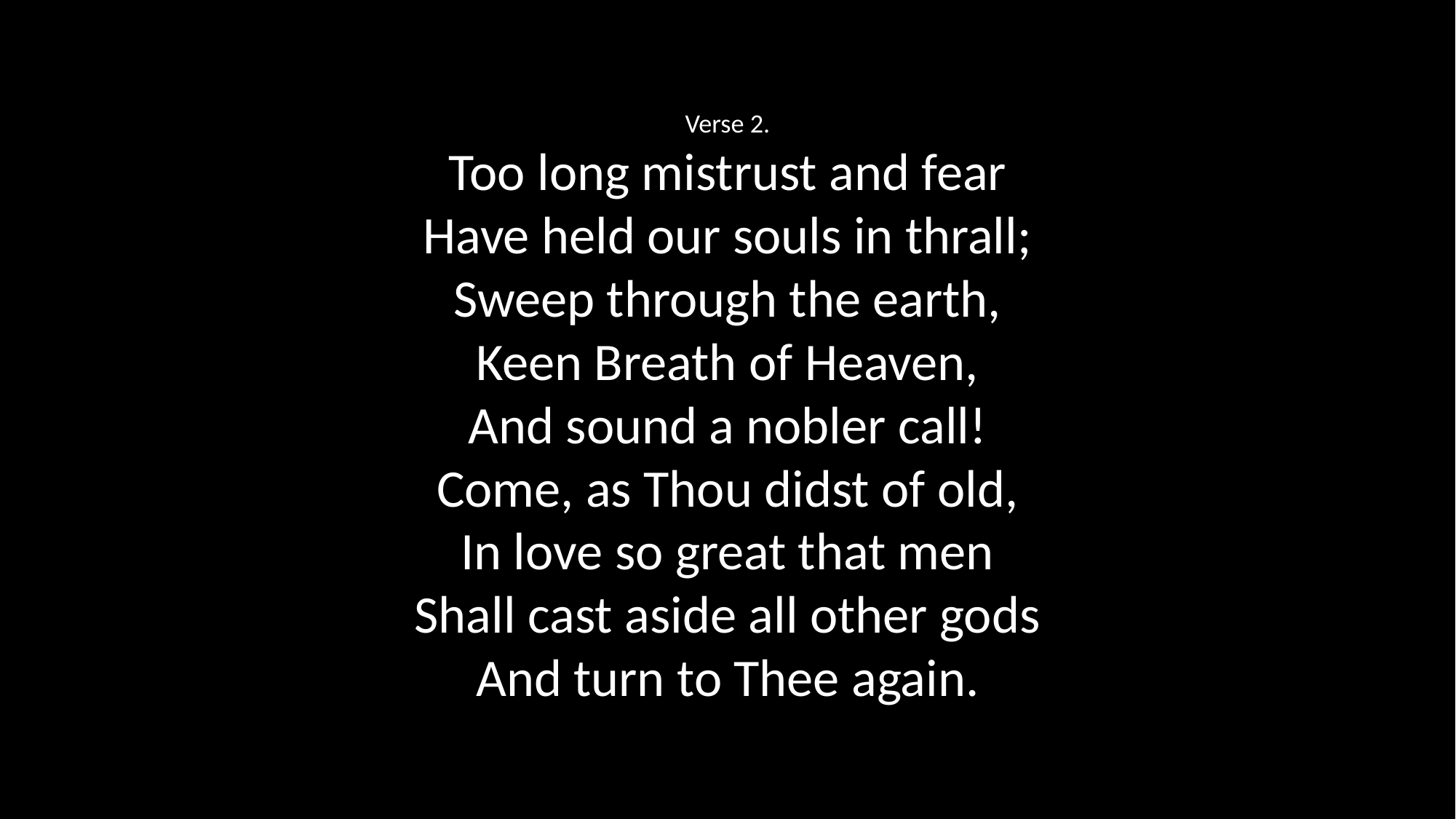

Verse 2.
Too long mistrust and fear
Have held our souls in thrall;
Sweep through the earth,
Keen Breath of Heaven,
And sound a nobler call!
Come, as Thou didst of old,
In love so great that men
Shall cast aside all other gods
And turn to Thee again.